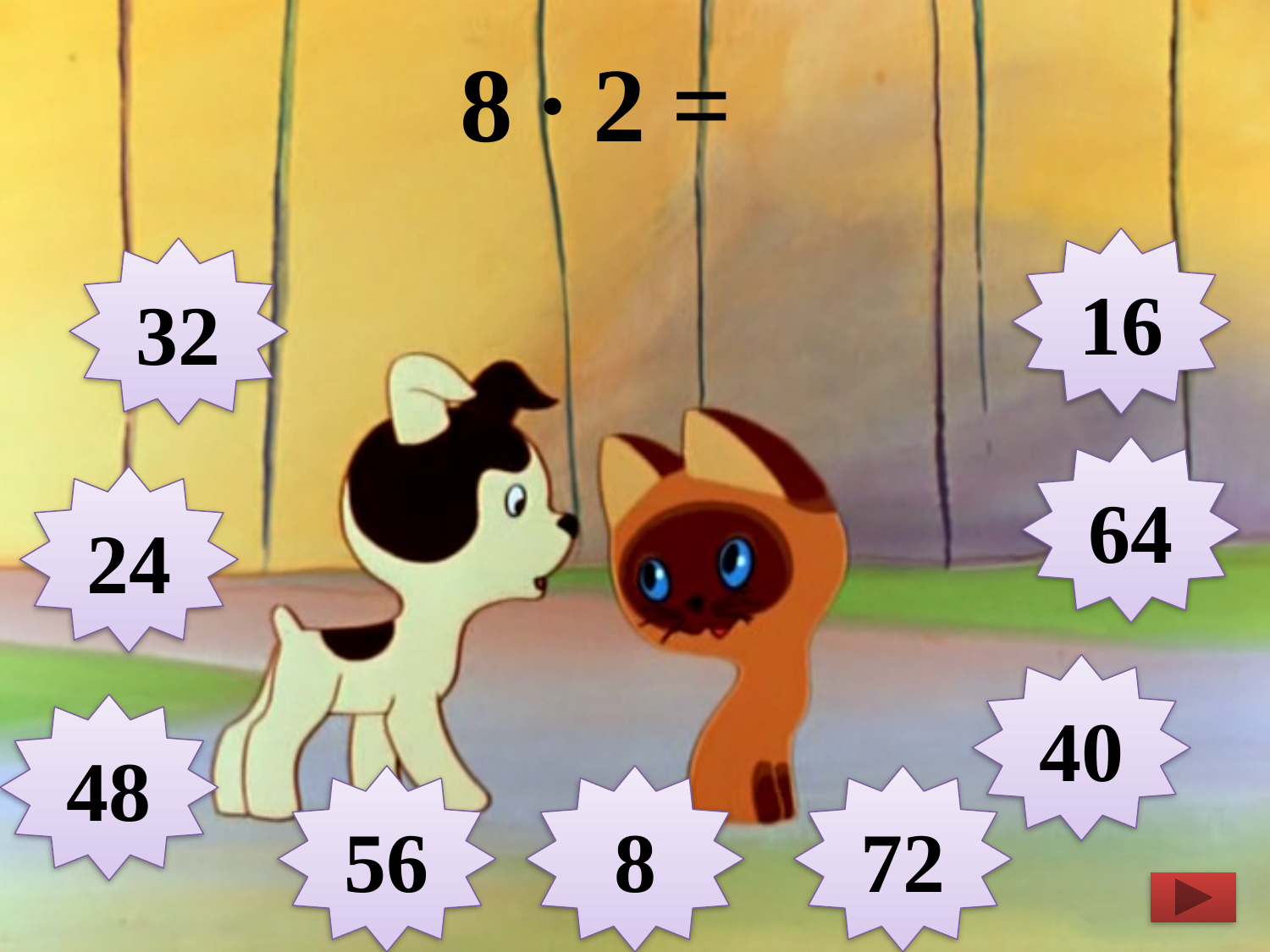

8 ∙ 2 =
16
32
64
24
40
48
56
8
72